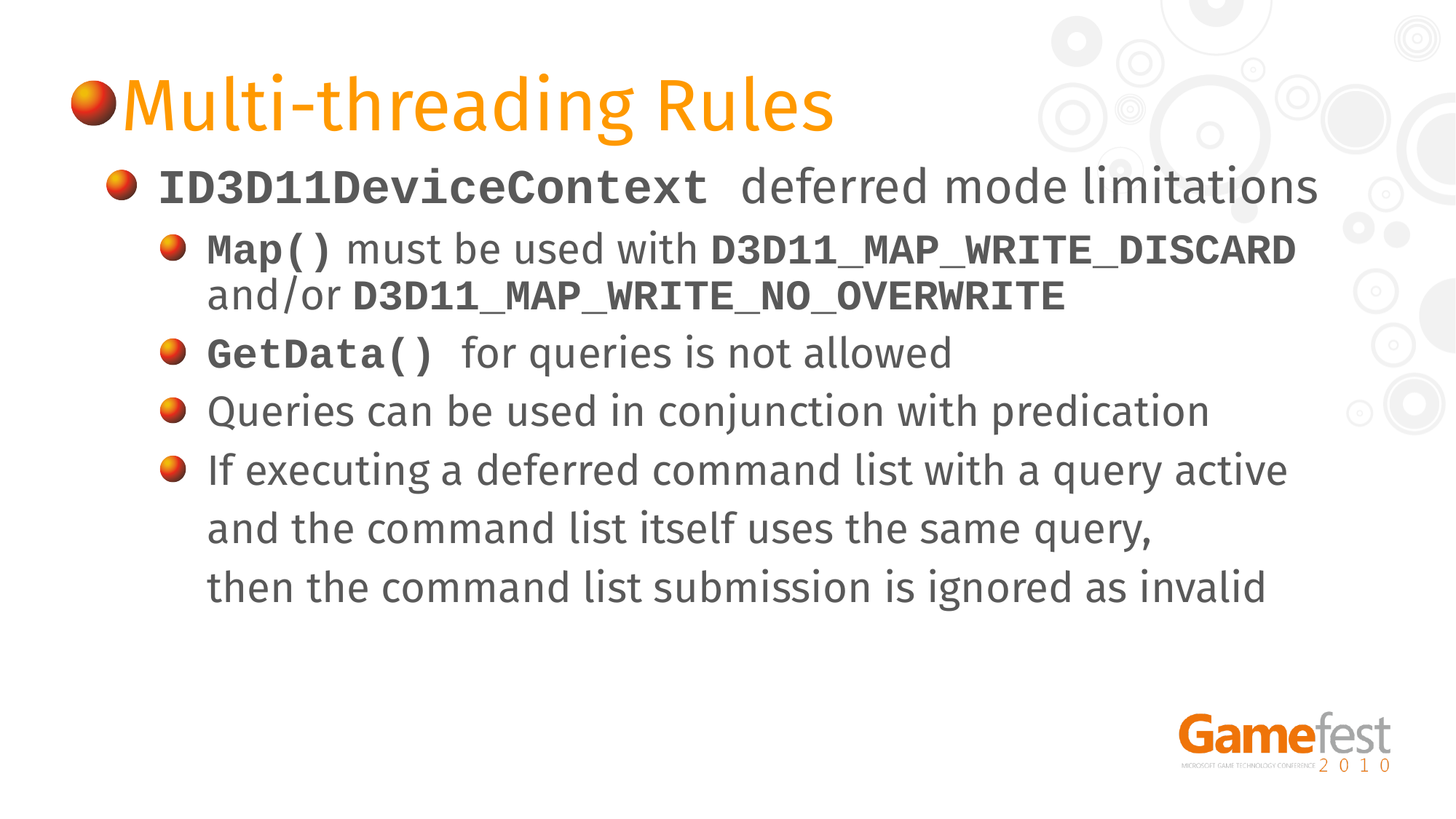

ID3D11DeviceContext deferred mode limitations
Map() must be used with D3D11_MAP_WRITE_DISCARD and/or D3D11_MAP_WRITE_NO_OVERWRITE
GetData() for queries is not allowed
Queries can be used in conjunction with predication
If executing a deferred command list with a query active
and the command list itself uses the same query,
then the command list submission is ignored as invalid
Multi-threading Rules